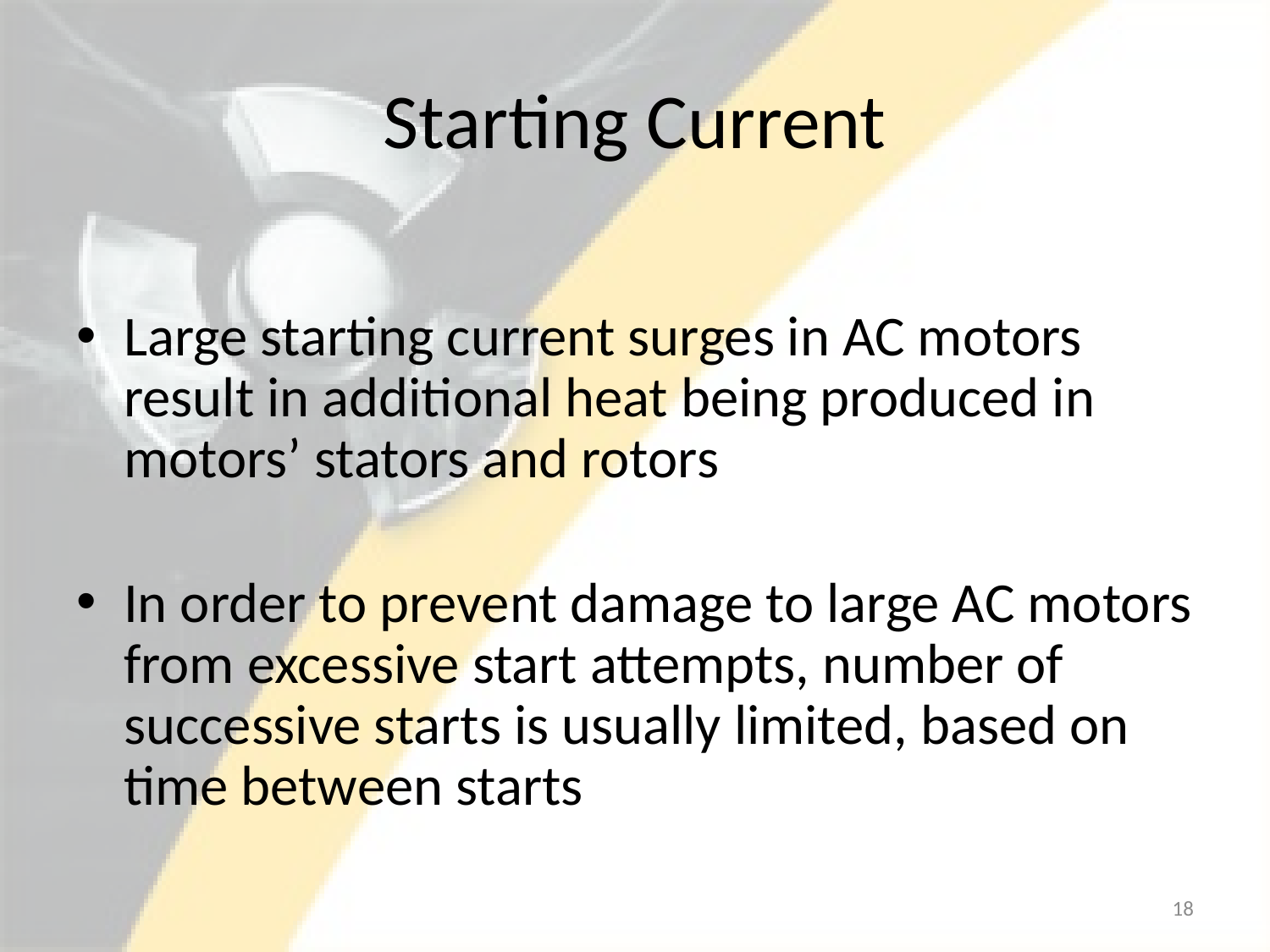

# Starting Current

Large starting current surges in AC motors result in additional heat being produced in motors’ stators and rotors

In order to prevent damage to large AC motors from excessive start attempts, number of successive starts is usually limited, based on time between starts
18